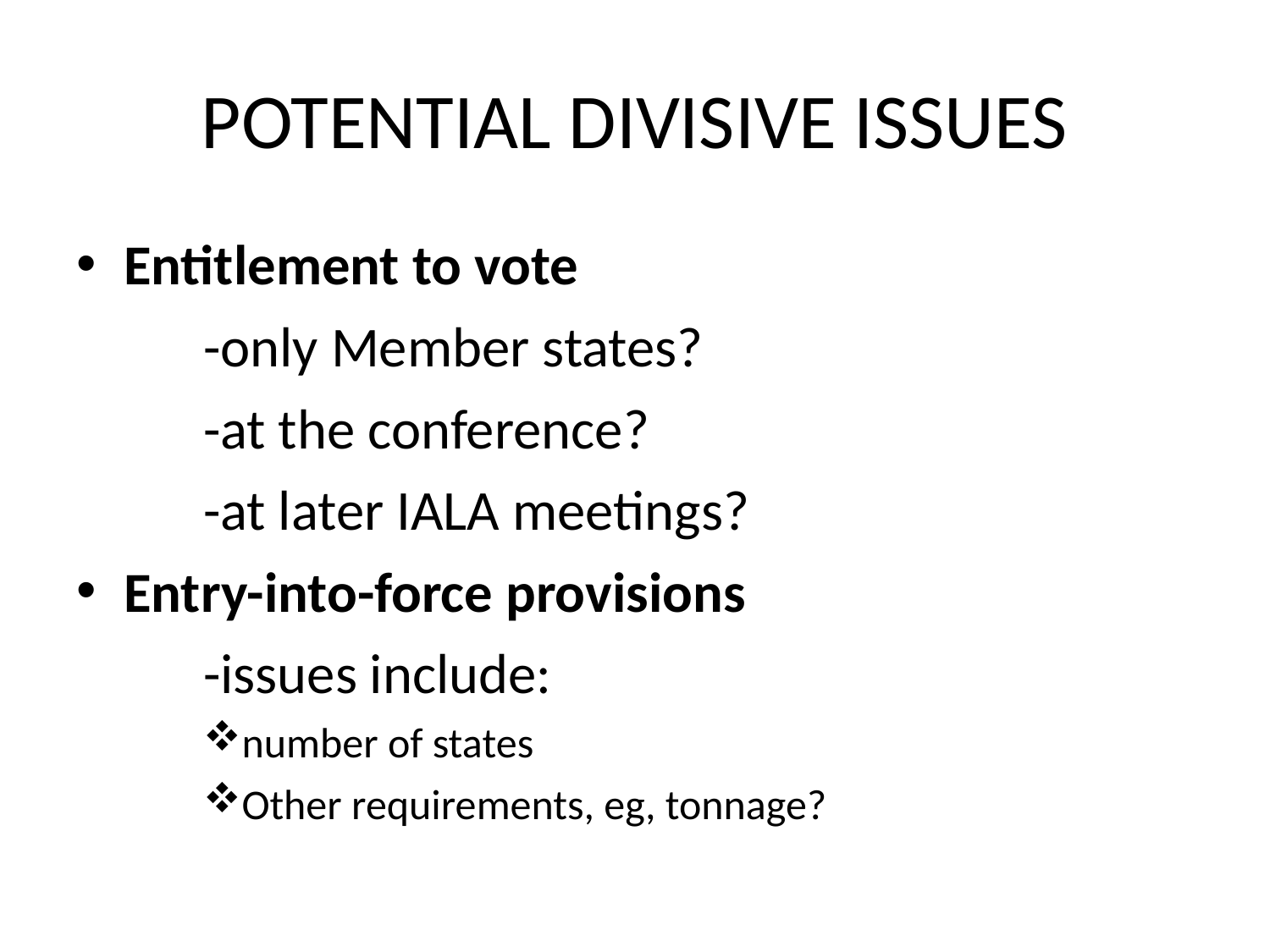

# POTENTIAL DIVISIVE ISSUES
Entitlement to vote
	-only Member states?
	-at the conference?
	-at later IALA meetings?
Entry-into-force provisions
	-issues include:
number of states
Other requirements, eg, tonnage?